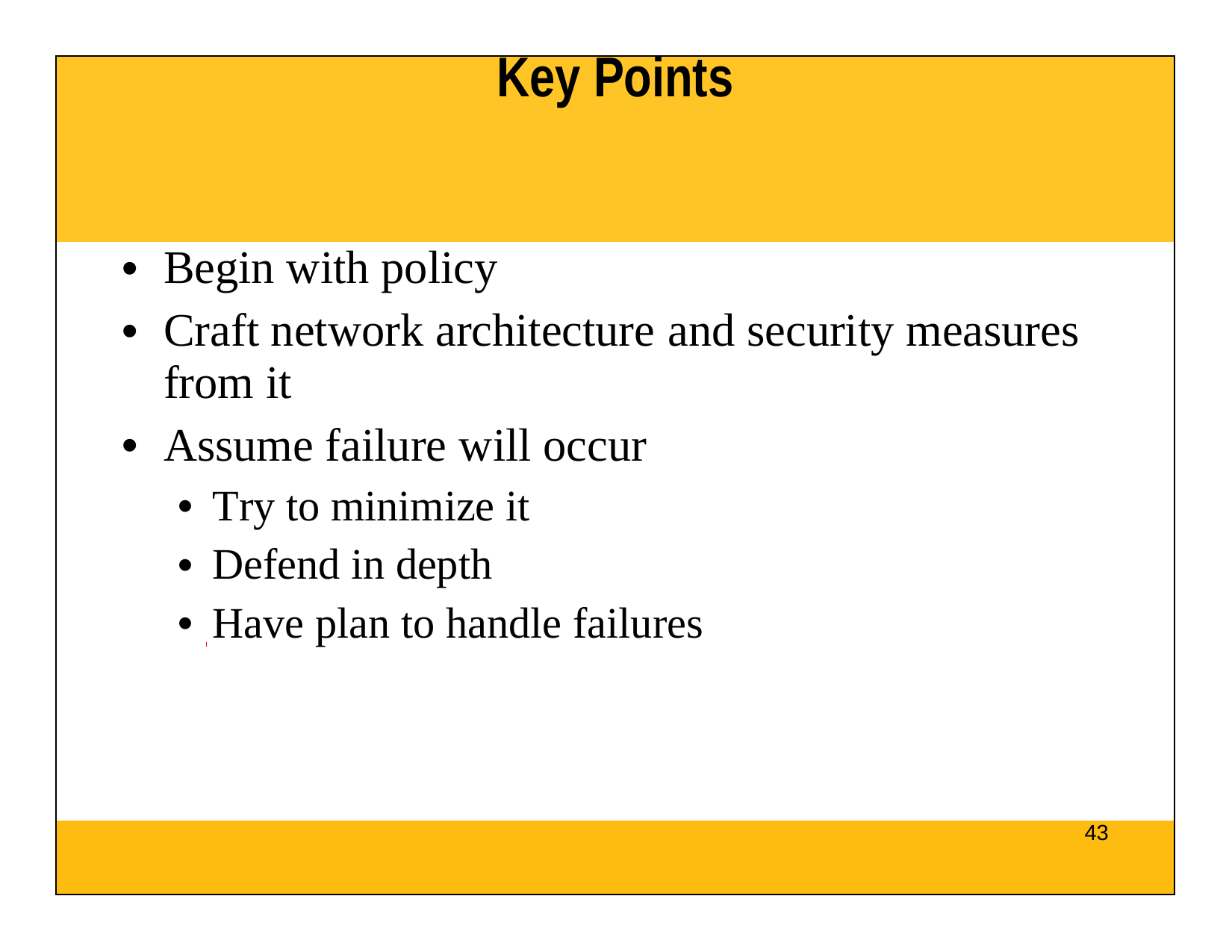

| Key Points |
| --- |
| Begin with policy Craft network architecture and security measures from it Assume failure will occur Try to minimize it Defend in depth Have plan to handle failures |
| 43 |